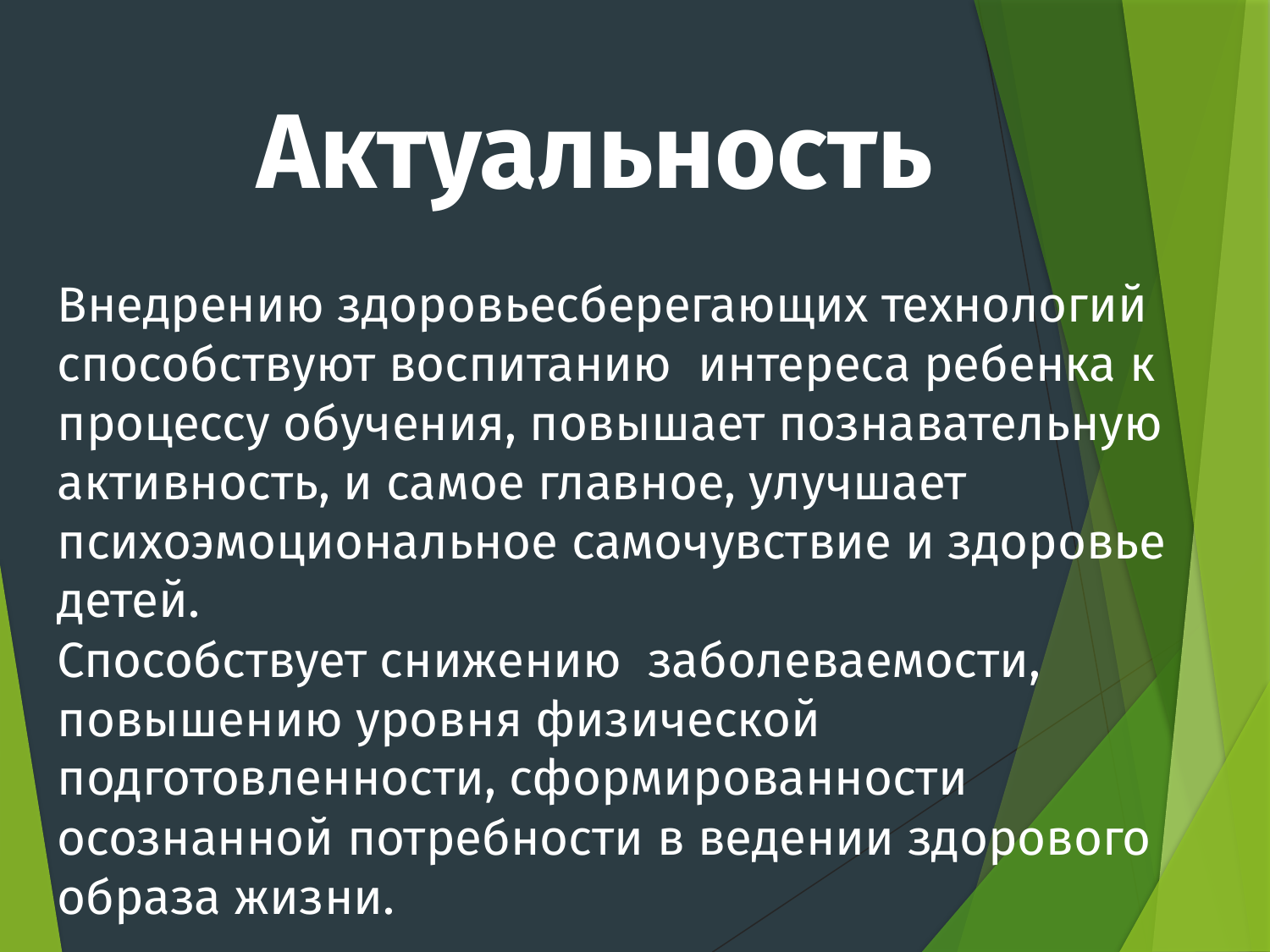

Актуальность
Внедрению здоровьесберегающих технологий  способствуют воспитанию  интереса ребенка к процессу обучения, повышает познавательную активность, и самое главное, улучшает психоэмоциональное самочувствие и здоровье детей.
Способствует снижению  заболеваемости, повышению уровня физической подготовленности, сформированности осознанной потребности в ведении здорового образа жизни.